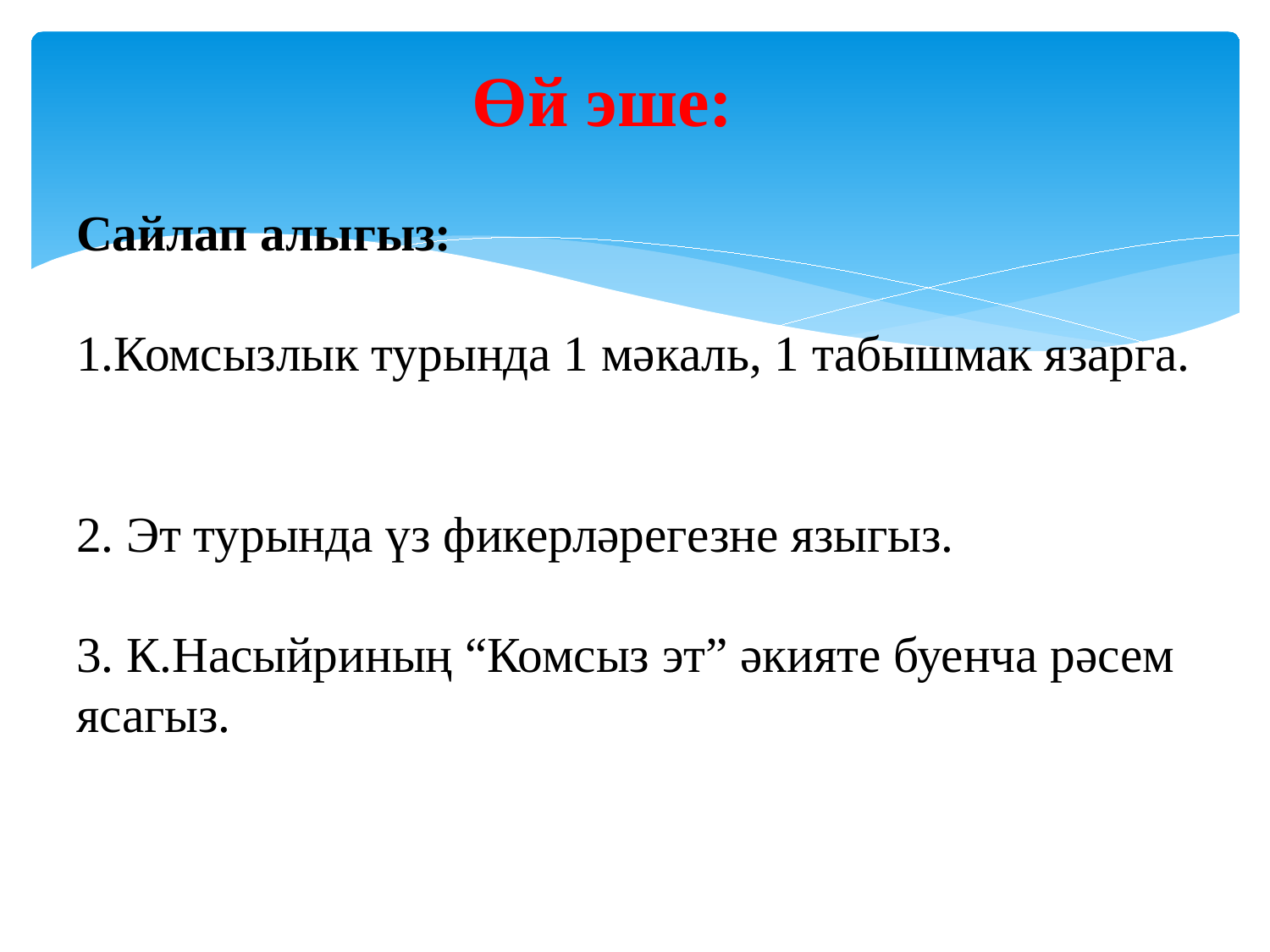

# Өй эше: Сайлап алыгыз: 1.Комсызлык турында 1 мәкаль, 1 табышмак язарга. 2. Эт турында үз фикерләрегезне языгыз. 3. К.Насыйриның “Комсыз эт” әкияте буенча рәсем ясагыз.